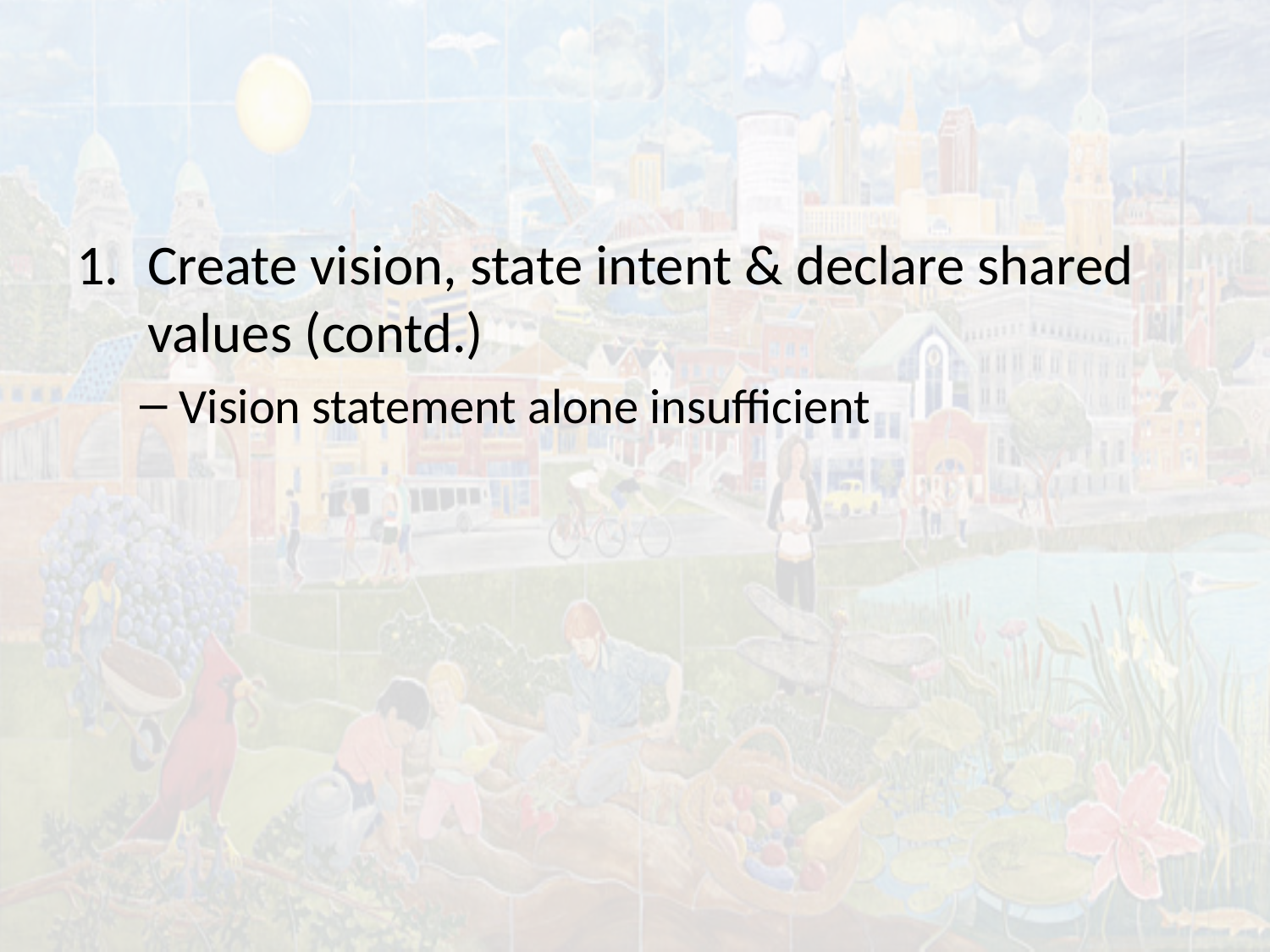

#
Create vision, state intent & declare shared values (contd.)
Vision statement alone insufficient